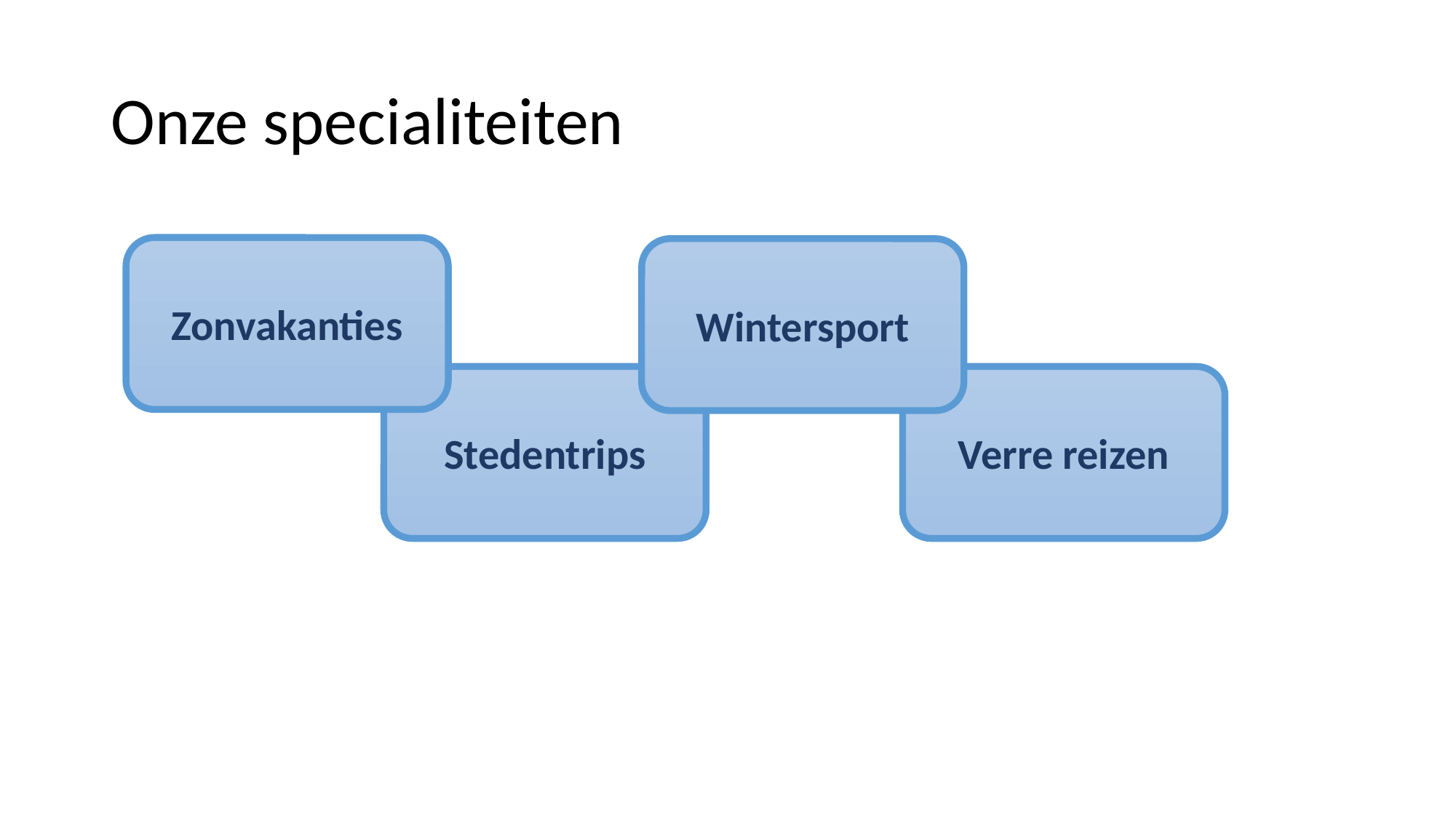

# Onze specialiteiten
Zonvakanties
Wintersport
Stedentrips
Verre reizen